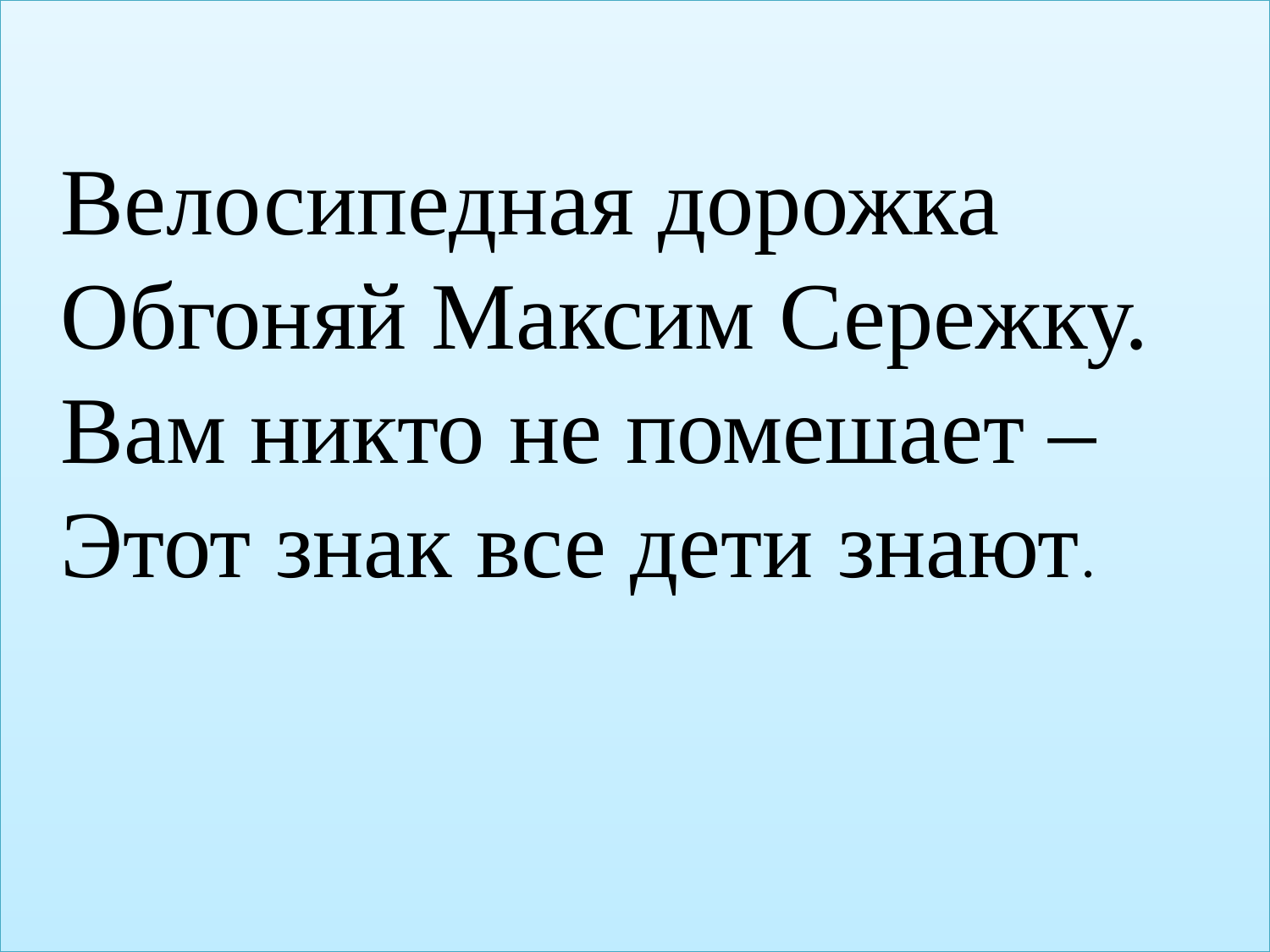

Велосипедная дорожка
Обгоняй Максим Сережку.
Вам никто не помешает –
Этот знак все дети знают.